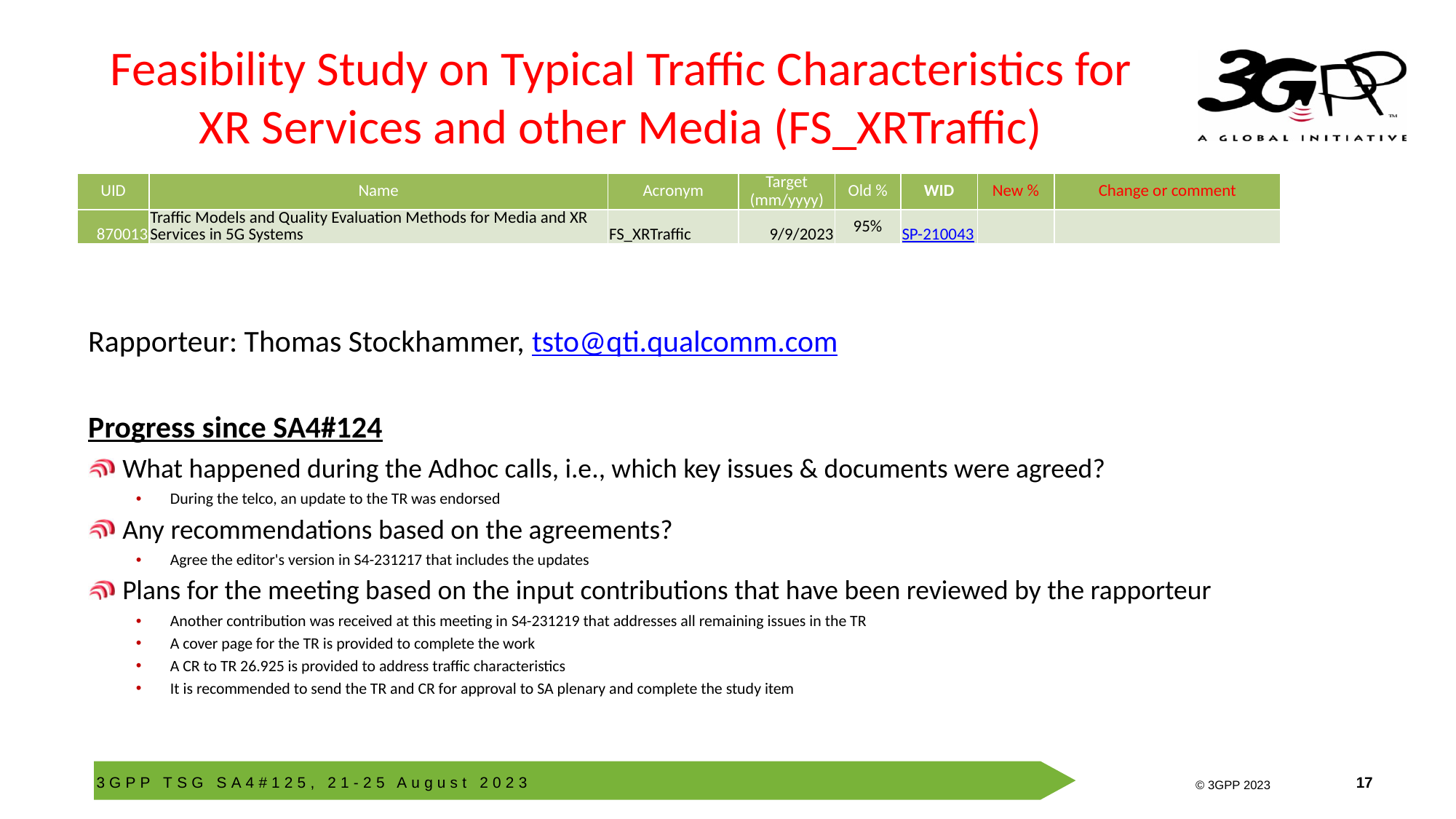

# Feasibility Study on Typical Traffic Characteristics for XR Services and other Media (FS_XRTraffic)
| UID | Name | Acronym | Target (mm/yyyy) | Old % | WID | New % | Change or comment |
| --- | --- | --- | --- | --- | --- | --- | --- |
| 870013 | Traffic Models and Quality Evaluation Methods for Media and XR Services in 5G Systems | FS\_XRTraffic | 9/9/2023 | 95% | SP-210043 |  |  |
Rapporteur: Thomas Stockhammer, tsto@qti.qualcomm.com

Progress since SA4#124
What happened during the Adhoc calls, i.e., which key issues & documents were agreed?
During the telco, an update to the TR was endorsed
Any recommendations based on the agreements?
Agree the editor's version in S4-231217 that includes the updates
Plans for the meeting based on the input contributions that have been reviewed by the rapporteur
Another contribution was received at this meeting in S4-231219 that addresses all remaining issues in the TR
A cover page for the TR is provided to complete the work
A CR to TR 26.925 is provided to address traffic characteristics
It is recommended to send the TR and CR for approval to SA plenary and complete the study item